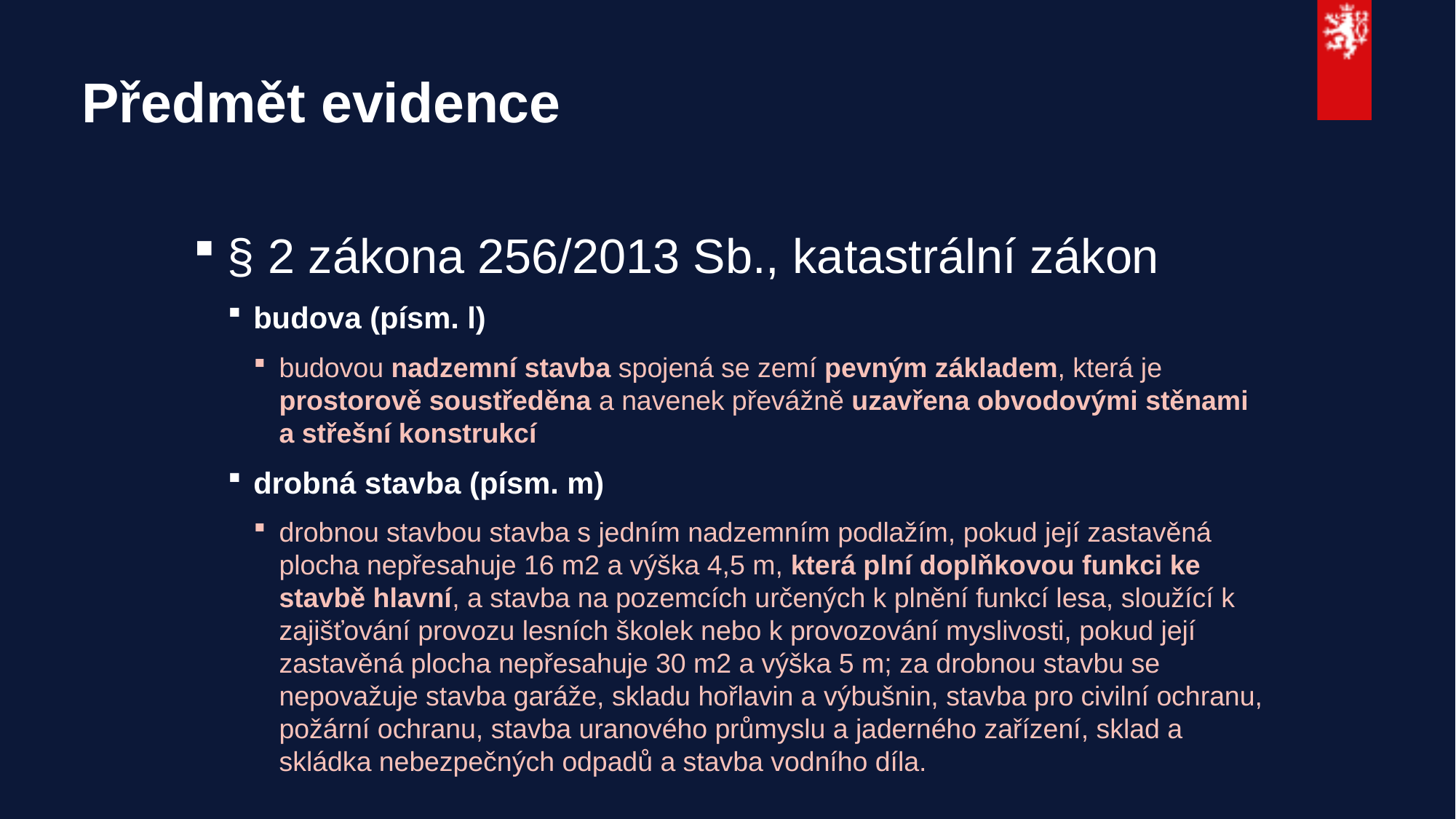

# Předmět evidence
§ 2 zákona 256/2013 Sb., katastrální zákon
budova (písm. l)
budovou nadzemní stavba spojená se zemí pevným základem, která je prostorově soustředěna a navenek převážně uzavřena obvodovými stěnami a střešní konstrukcí
drobná stavba (písm. m)
drobnou stavbou stavba s jedním nadzemním podlažím, pokud její zastavěná plocha nepřesahuje 16 m2 a výška 4,5 m, která plní doplňkovou funkci ke stavbě hlavní, a stavba na pozemcích určených k plnění funkcí lesa, sloužící k zajišťování provozu lesních školek nebo k provozování myslivosti, pokud její zastavěná plocha nepřesahuje 30 m2 a výška 5 m; za drobnou stavbu se nepovažuje stavba garáže, skladu hořlavin a výbušnin, stavba pro civilní ochranu, požární ochranu, stavba uranového průmyslu a jaderného zařízení, sklad a skládka nebezpečných odpadů a stavba vodního díla.